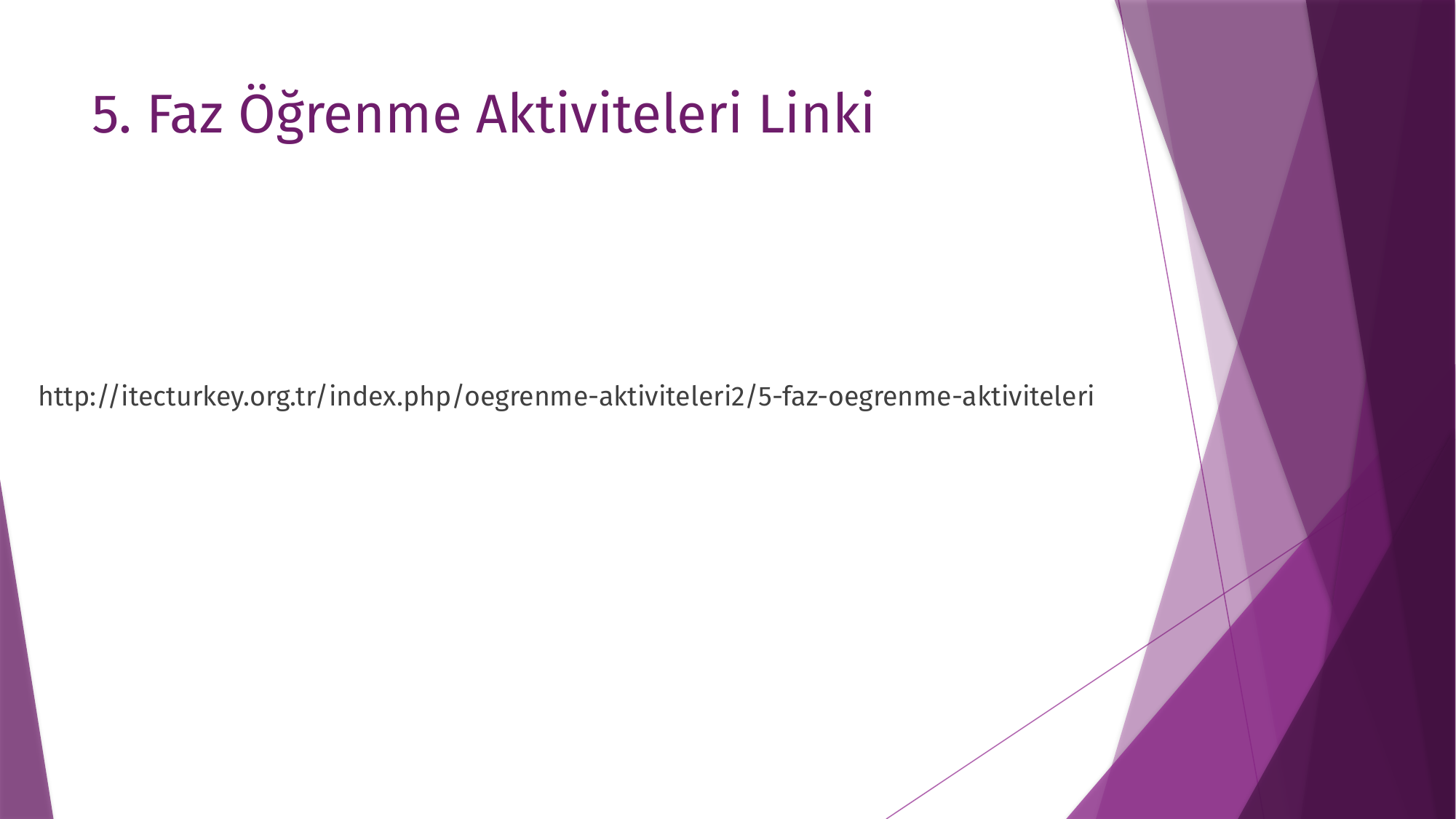

# 5. Faz Öğrenme Aktiviteleri Linki
http://itecturkey.org.tr/index.php/oegrenme-aktiviteleri2/5-faz-oegrenme-aktiviteleri